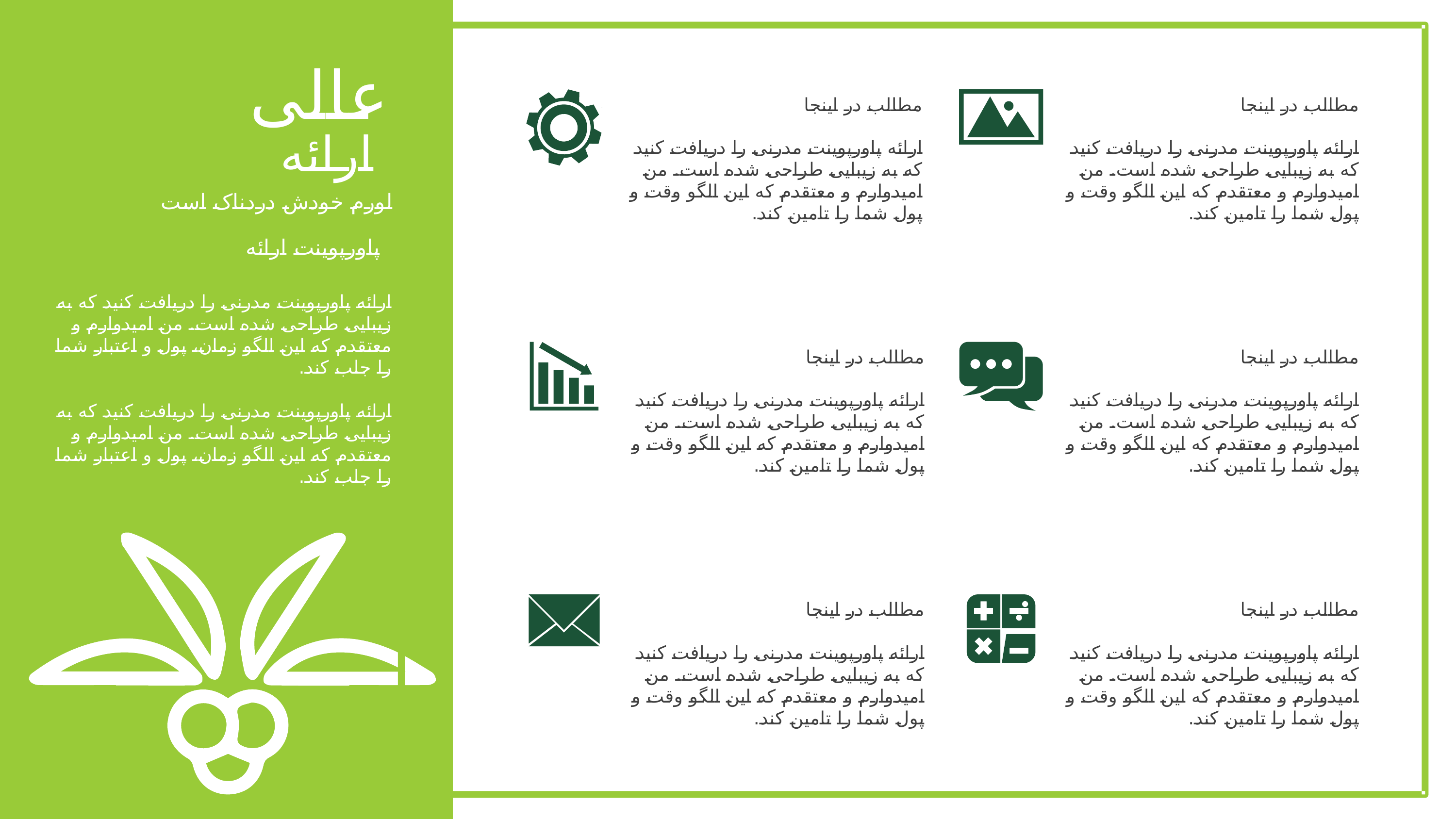

عالی

مطالب در اینجا
مطالب در اینجا
ارائه
ارائه پاورپوینت مدرنی را دریافت کنید که به زیبایی طراحی شده است. من امیدوارم و معتقدم که این الگو وقت و پول شما را تامین کند.
ارائه پاورپوینت مدرنی را دریافت کنید که به زیبایی طراحی شده است. من امیدوارم و معتقدم که این الگو وقت و پول شما را تامین کند.
لورم خودش دردناک است
پاورپوینت ارائه
ارائه پاورپوینت مدرنی را دریافت کنید که به زیبایی طراحی شده است. من امیدوارم و معتقدم که این الگو زمان، پول و اعتبار شما را جلب کند.

مطالب در اینجا
مطالب در اینجا
ارائه پاورپوینت مدرنی را دریافت کنید که به زیبایی طراحی شده است. من امیدوارم و معتقدم که این الگو وقت و پول شما را تامین کند.
ارائه پاورپوینت مدرنی را دریافت کنید که به زیبایی طراحی شده است. من امیدوارم و معتقدم که این الگو وقت و پول شما را تامین کند.
ارائه پاورپوینت مدرنی را دریافت کنید که به زیبایی طراحی شده است. من امیدوارم و معتقدم که این الگو زمان، پول و اعتبار شما را جلب کند.

مطالب در اینجا
مطالب در اینجا

ارائه پاورپوینت مدرنی را دریافت کنید که به زیبایی طراحی شده است. من امیدوارم و معتقدم که این الگو وقت و پول شما را تامین کند.
ارائه پاورپوینت مدرنی را دریافت کنید که به زیبایی طراحی شده است. من امیدوارم و معتقدم که این الگو وقت و پول شما را تامین کند.